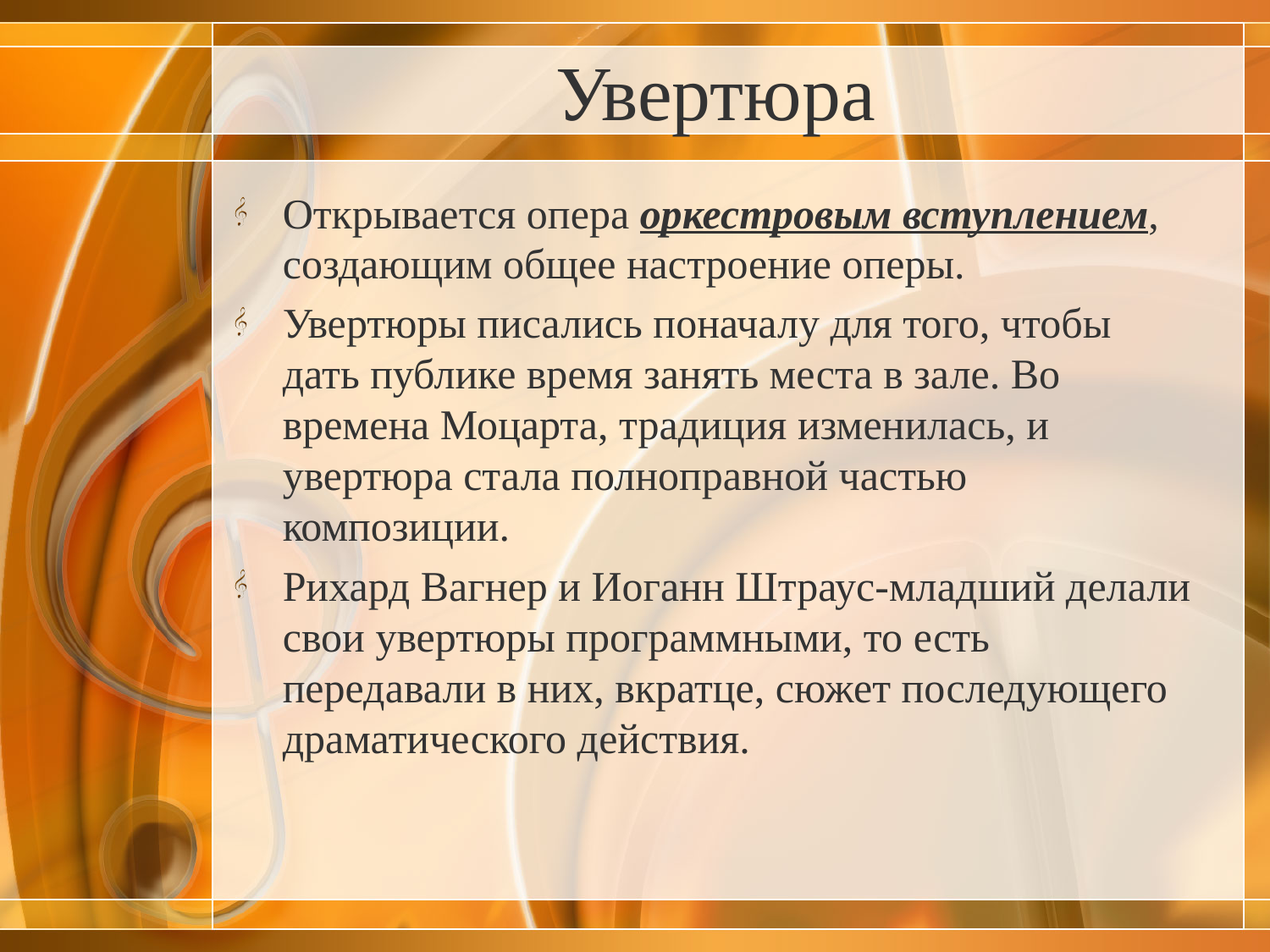

# Увертюра
Открывается опера оркестровым вступлением, создающим общее настроение оперы.
Увертюры писались поначалу для того, чтобы дать публике время занять места в зале. Во времена Моцарта, традиция изменилась, и увертюра стала полноправной частью композиции.
Рихард Вагнер и Иоганн Штраус-младший делали свои увертюры программными, то есть передавали в них, вкратце, сюжет последующего драматического действия.